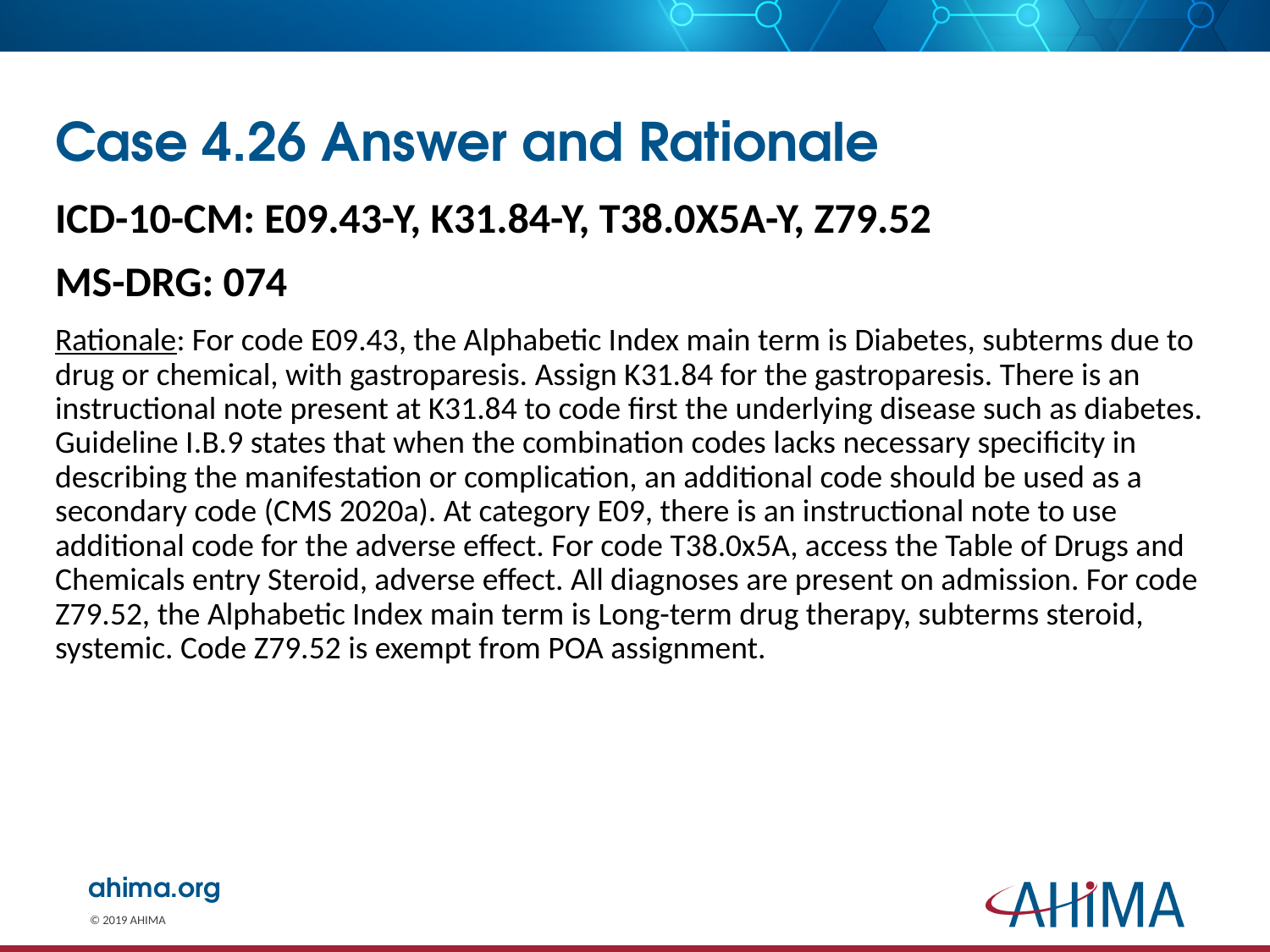

# Case 4.26 Answer and Rationale
ICD-10-CM: E09.43-Y, K31.84-Y, T38.0X5A-Y, Z79.52
MS-DRG: 074
Rationale: For code E09.43, the Alphabetic Index main term is Diabetes, subterms due to drug or chemical, with gastroparesis. Assign K31.84 for the gastroparesis. There is an instructional note present at K31.84 to code first the underlying disease such as diabetes. Guideline I.B.9 states that when the combination codes lacks necessary specificity in describing the manifestation or complication, an additional code should be used as a secondary code (CMS 2020a). At category E09, there is an instructional note to use additional code for the adverse effect. For code T38.0x5A, access the Table of Drugs and Chemicals entry Steroid, adverse effect. All diagnoses are present on admission. For code Z79.52, the Alphabetic Index main term is Long-term drug therapy, subterms steroid, systemic. Code Z79.52 is exempt from POA assignment.